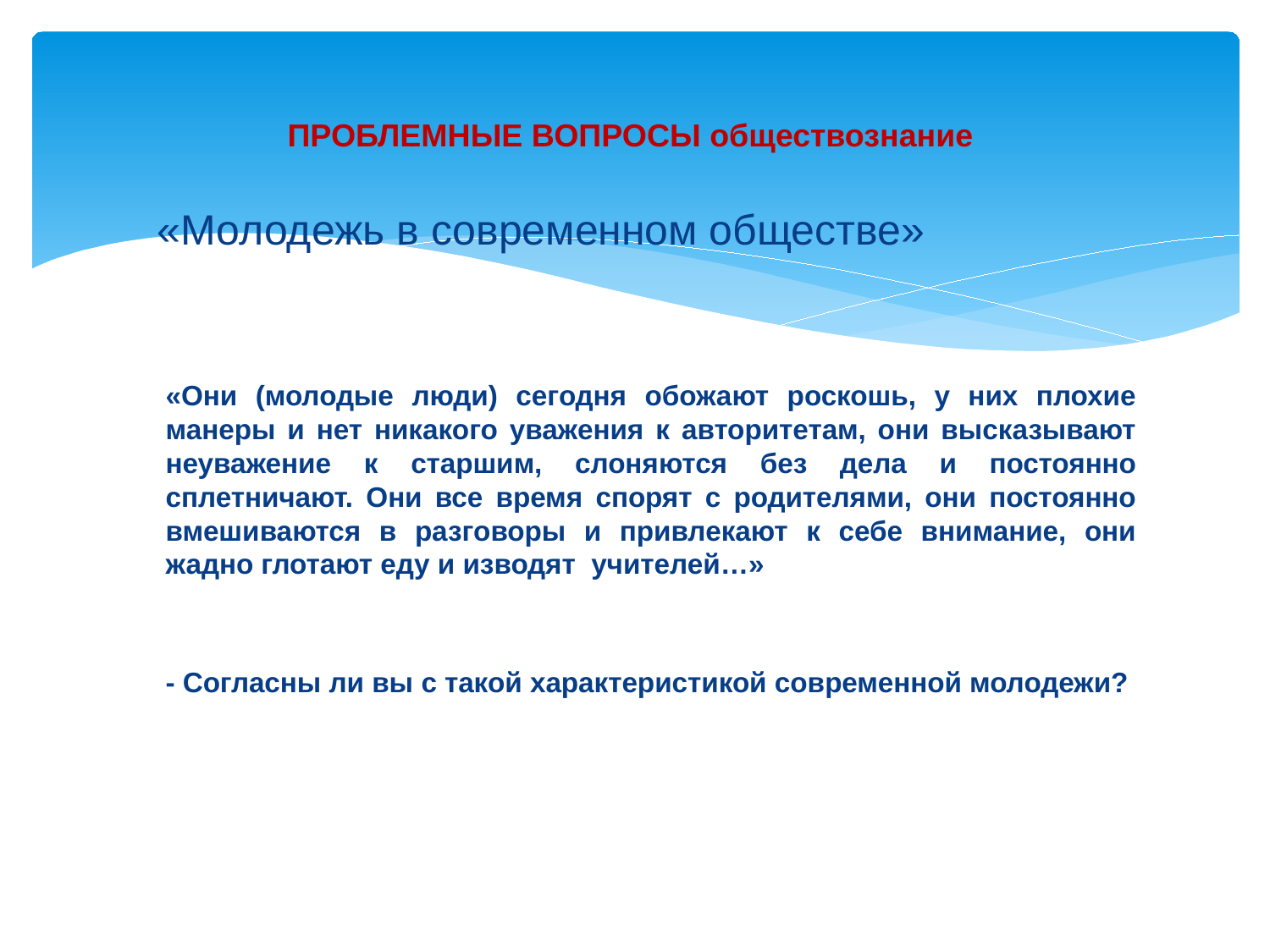

ПРОБЛЕМНЫЕ ВОПРОСЫ обществознание
«Молодежь в современном обществе»
# «Они (молодые люди) сегодня обожают роскошь, у них плохие манеры и нет никакого уважения к авторитетам, они высказывают неуважение к старшим, слоняются без дела и постоянно сплетничают. Они все время спорят с родителями, они постоянно вмешиваются в разговоры и привлекают к себе внимание, они жадно глотают еду и изводят  учителей…»

- Согласны ли вы с такой характеристикой современной молодежи?